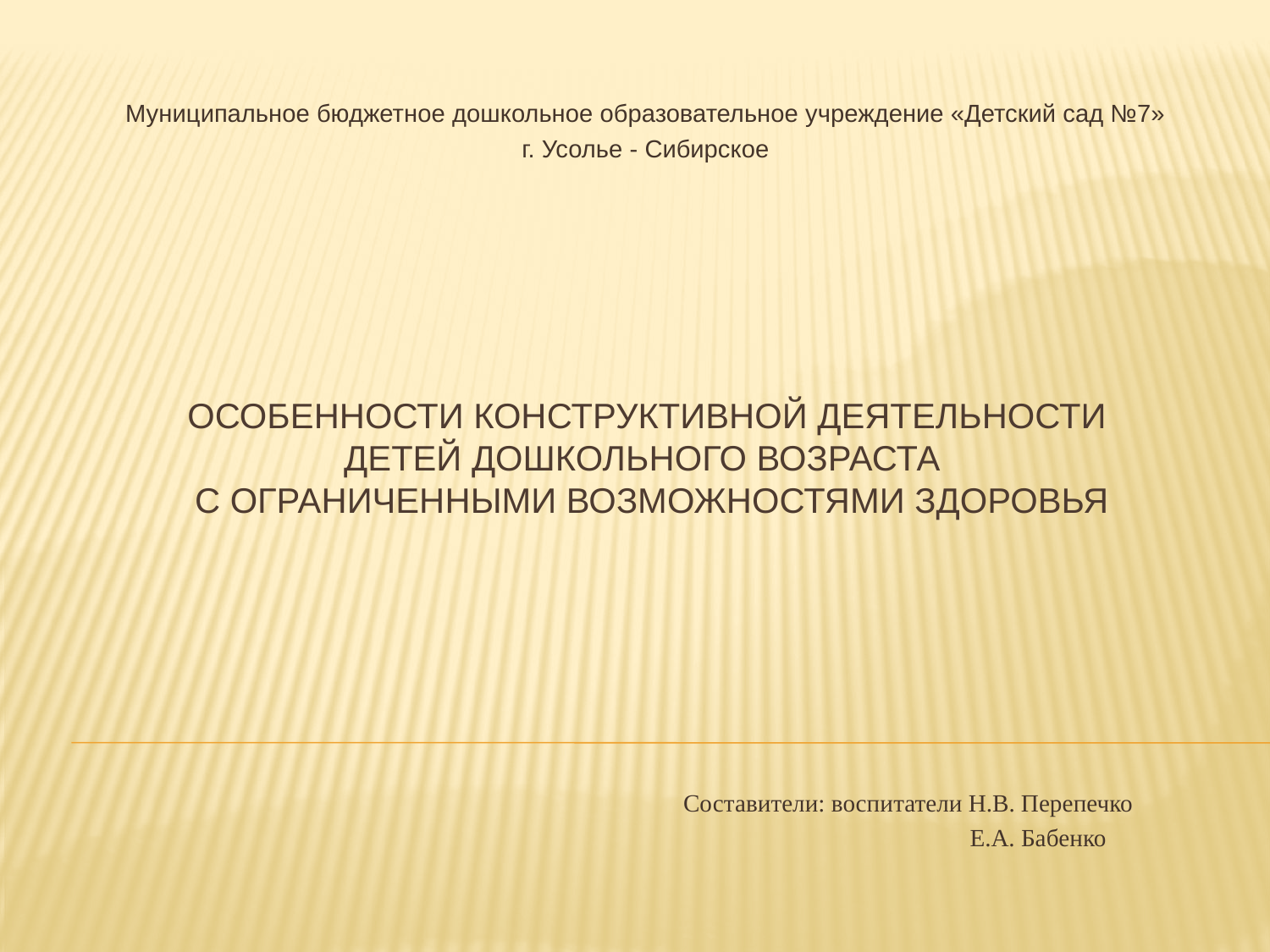

Муниципальное бюджетное дошкольное образовательное учреждение «Детский сад №7»
г. Усолье - Сибирское
# Особенности конструктивной деятельности Детей дошкольного возраста с ограниченными возможностями здоровья

 Составители: воспитатели Н.В. Перепечко
	                           Е.А. Бабенко